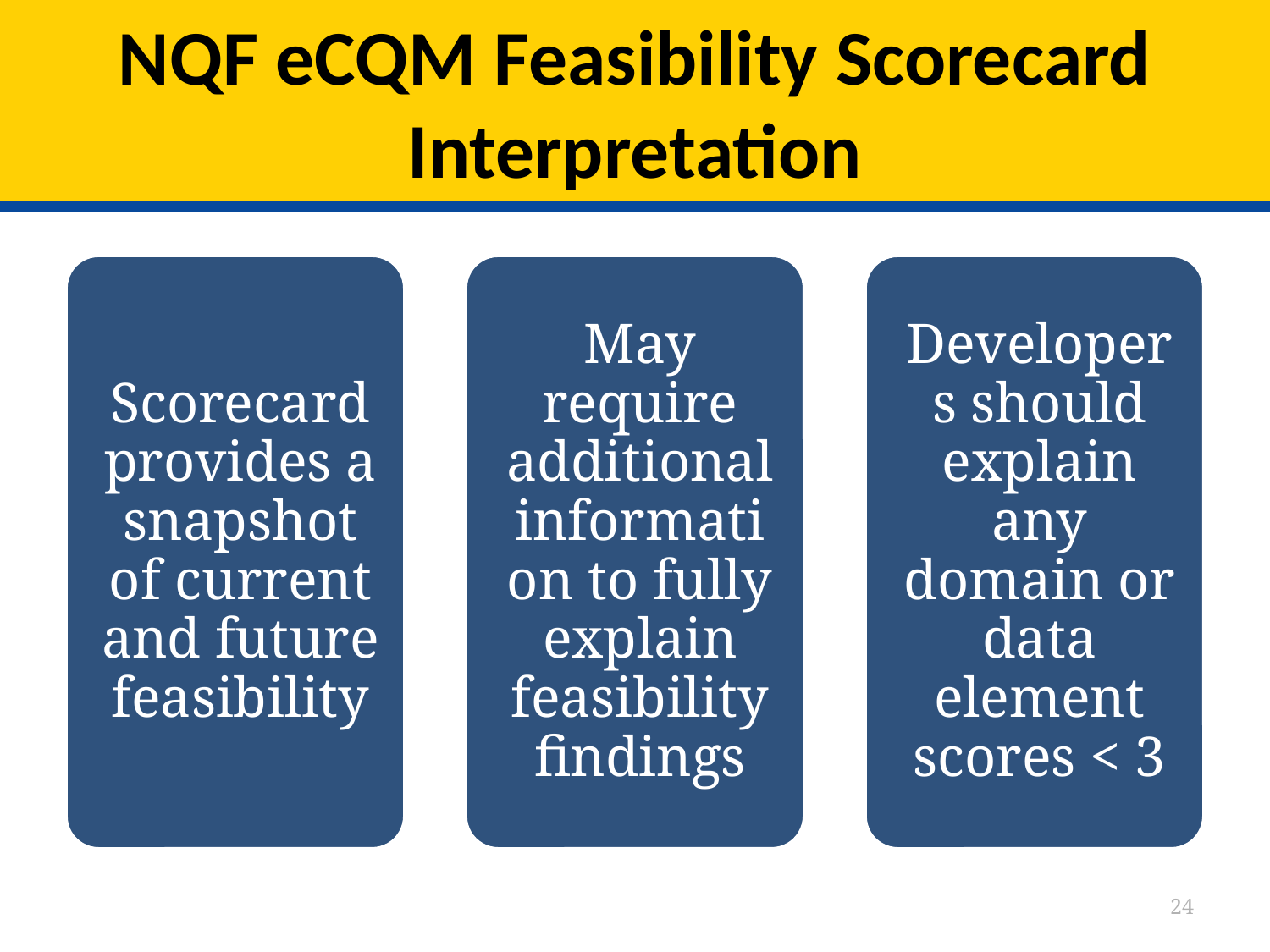

# NQF eCQM Feasibility Scorecard Interpretation
Scorecard provides a snapshot of current and future feasibility
May require additional information to fully explain feasibility findings
Developers should explain any domain or data element scores < 3
24